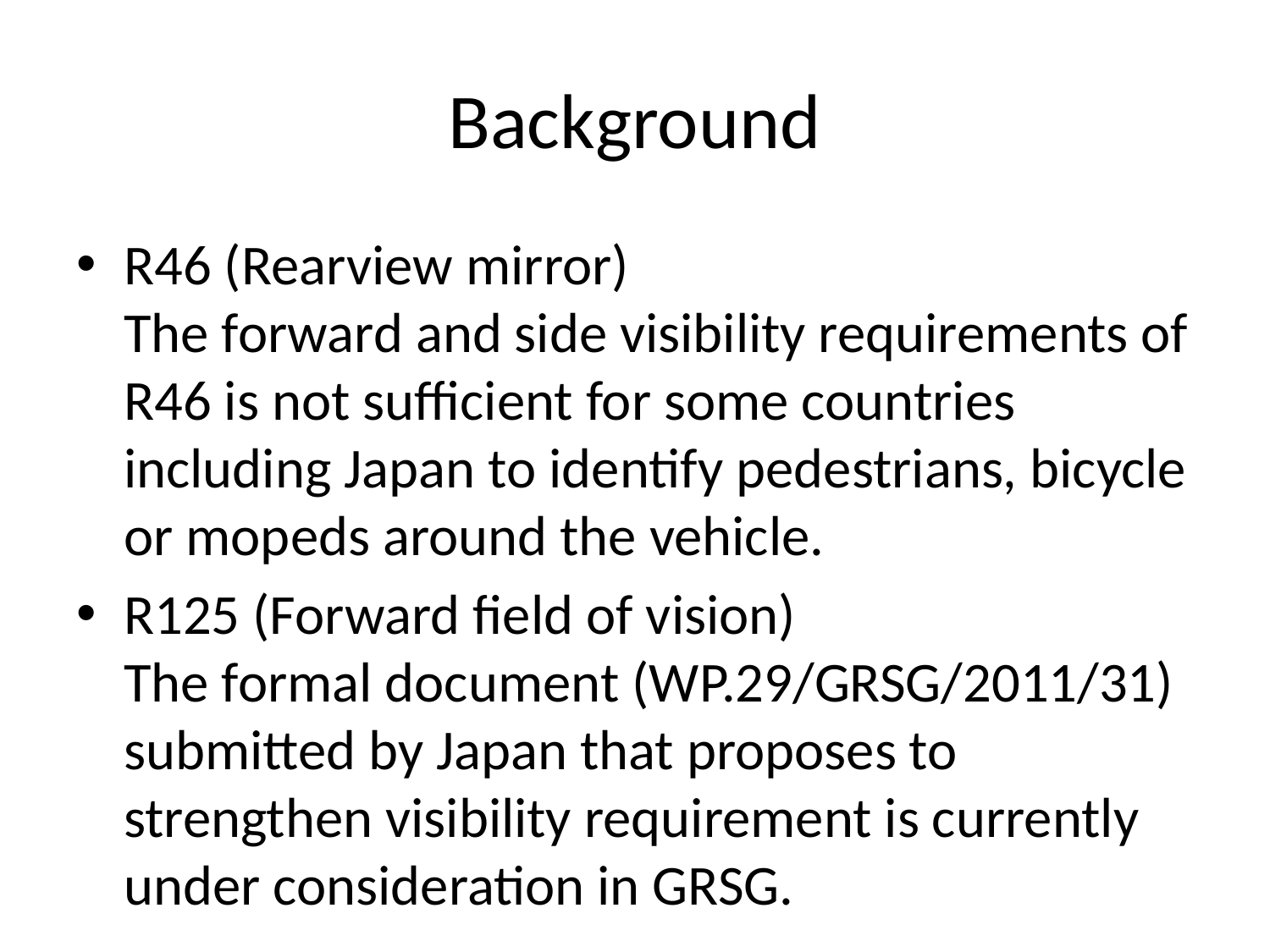

# Background
R46 (Rearview mirror)
The forward and side visibility requirements of R46 is not sufficient for some countries including Japan to identify pedestrians, bicycle or mopeds around the vehicle.
R125 (Forward field of vision)
The formal document (WP.29/GRSG/2011/31) submitted by Japan that proposes to strengthen visibility requirement is currently under consideration in GRSG.